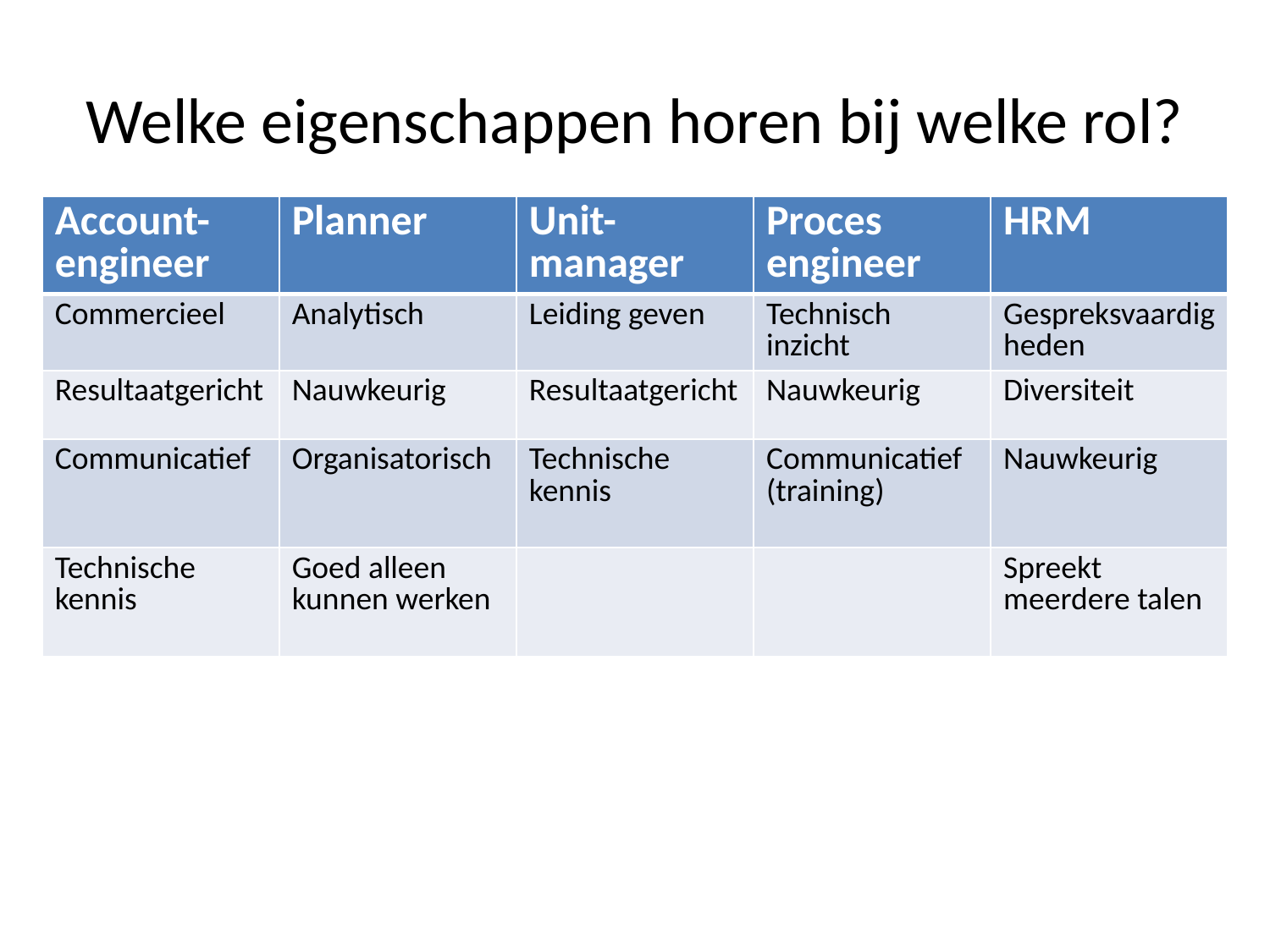

# Welke eigenschappen horen bij welke rol?
| Account-engineer | Planner | Unit-manager | Proces engineer | HRM |
| --- | --- | --- | --- | --- |
| Commercieel | Analytisch | Leiding geven | Technisch inzicht | Gespreksvaardigheden |
| Resultaatgericht | Nauwkeurig | Resultaatgericht | Nauwkeurig | Diversiteit |
| Communicatief | Organisatorisch | Technische kennis | Communicatief (training) | Nauwkeurig |
| Technische kennis | Goed alleen kunnen werken |  |  | Spreekt meerdere talen |